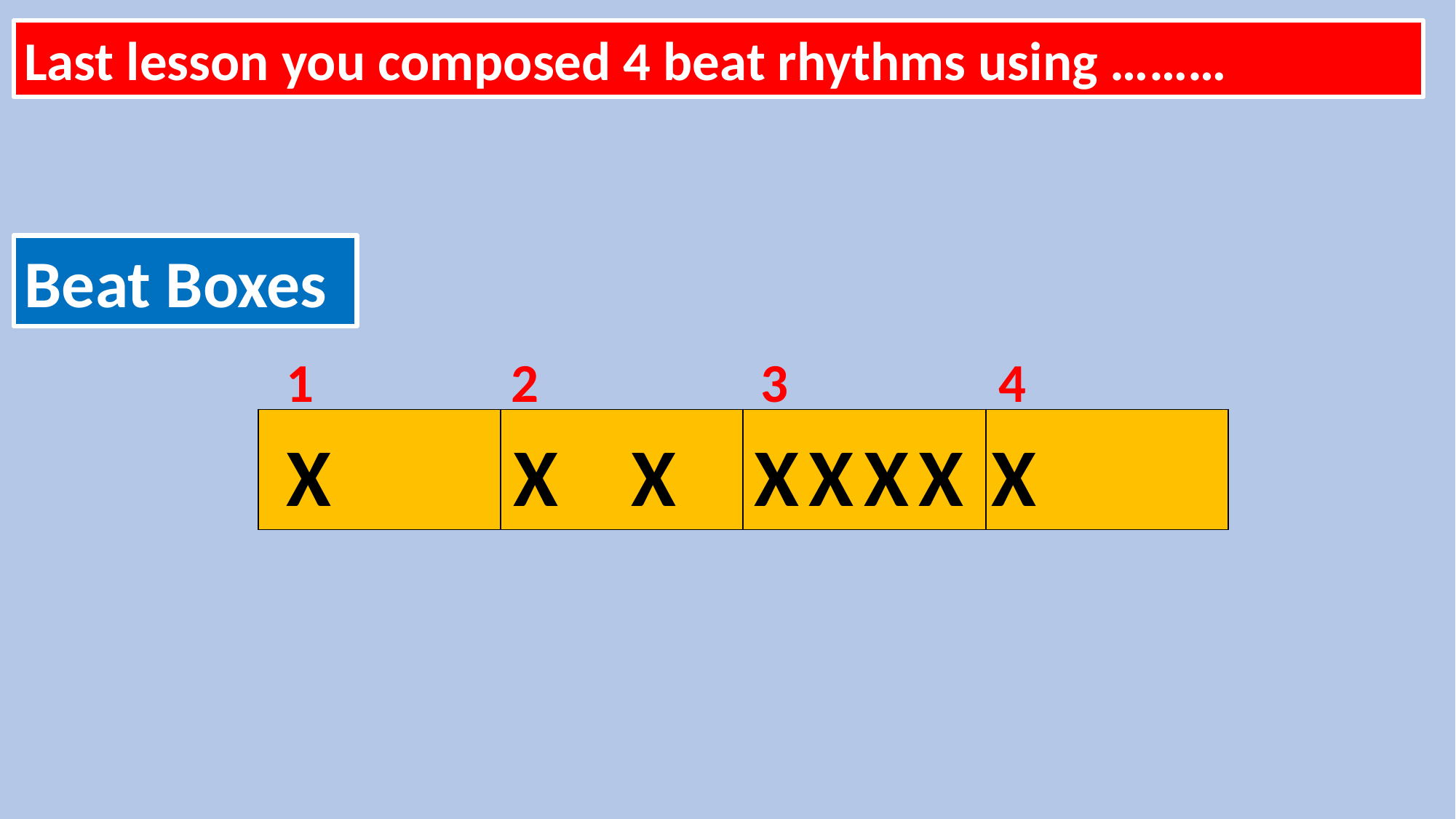

Last lesson you composed 4 beat rhythms using ………
Beat Boxes
1                2                  3                 4
|  |  |  |  |
| --- | --- | --- | --- |
X
X
X
X X X X
X